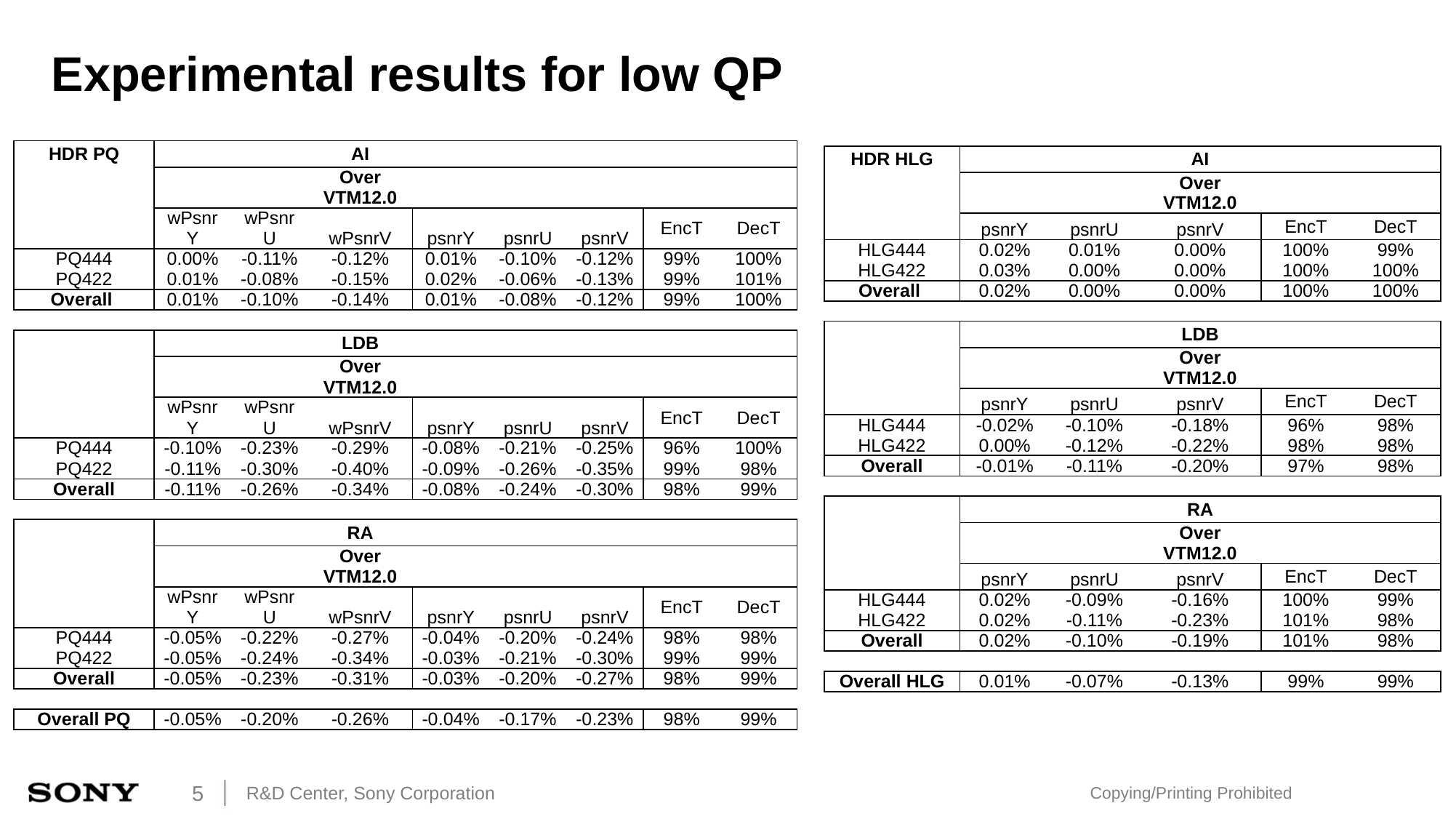

# Experimental results for low QP
| HDR PQ |  |  | AI |  |  |  |  |  |
| --- | --- | --- | --- | --- | --- | --- | --- | --- |
|  |  |  | Over VTM12.0 |  |  |  |  |  |
|  | wPsnrY | wPsnrU | wPsnrV | psnrY | psnrU | psnrV | EncT | DecT |
| PQ444 | 0.00% | -0.11% | -0.12% | 0.01% | -0.10% | -0.12% | 99% | 100% |
| PQ422 | 0.01% | -0.08% | -0.15% | 0.02% | -0.06% | -0.13% | 99% | 101% |
| Overall | 0.01% | -0.10% | -0.14% | 0.01% | -0.08% | -0.12% | 99% | 100% |
|  |  |  |  |  |  |  |  |  |
|  |  |  | LDB |  |  |  |  |  |
|  |  |  | Over VTM12.0 |  |  |  |  |  |
|  | wPsnrY | wPsnrU | wPsnrV | psnrY | psnrU | psnrV | EncT | DecT |
| PQ444 | -0.10% | -0.23% | -0.29% | -0.08% | -0.21% | -0.25% | 96% | 100% |
| PQ422 | -0.11% | -0.30% | -0.40% | -0.09% | -0.26% | -0.35% | 99% | 98% |
| Overall | -0.11% | -0.26% | -0.34% | -0.08% | -0.24% | -0.30% | 98% | 99% |
|  |  |  |  |  |  |  |  |  |
|  |  |  | RA |  |  |  |  |  |
|  |  |  | Over VTM12.0 |  |  |  |  |  |
|  | wPsnrY | wPsnrU | wPsnrV | psnrY | psnrU | psnrV | EncT | DecT |
| PQ444 | -0.05% | -0.22% | -0.27% | -0.04% | -0.20% | -0.24% | 98% | 98% |
| PQ422 | -0.05% | -0.24% | -0.34% | -0.03% | -0.21% | -0.30% | 99% | 99% |
| Overall | -0.05% | -0.23% | -0.31% | -0.03% | -0.20% | -0.27% | 98% | 99% |
|  |  |  |  |  |  |  |  |  |
| Overall PQ | -0.05% | -0.20% | -0.26% | -0.04% | -0.17% | -0.23% | 98% | 99% |
| HDR HLG |  |  | AI |  |  |
| --- | --- | --- | --- | --- | --- |
|  |  |  | Over VTM12.0 |  |  |
|  | psnrY | psnrU | psnrV | EncT | DecT |
| HLG444 | 0.02% | 0.01% | 0.00% | 100% | 99% |
| HLG422 | 0.03% | 0.00% | 0.00% | 100% | 100% |
| Overall | 0.02% | 0.00% | 0.00% | 100% | 100% |
|  |  |  |  |  |  |
|  |  |  | LDB |  |  |
|  |  |  | Over VTM12.0 |  |  |
|  | psnrY | psnrU | psnrV | EncT | DecT |
| HLG444 | -0.02% | -0.10% | -0.18% | 96% | 98% |
| HLG422 | 0.00% | -0.12% | -0.22% | 98% | 98% |
| Overall | -0.01% | -0.11% | -0.20% | 97% | 98% |
|  |  |  |  |  |  |
|  |  |  | RA |  |  |
|  |  |  | Over VTM12.0 |  |  |
|  | psnrY | psnrU | psnrV | EncT | DecT |
| HLG444 | 0.02% | -0.09% | -0.16% | 100% | 99% |
| HLG422 | 0.02% | -0.11% | -0.23% | 101% | 98% |
| Overall | 0.02% | -0.10% | -0.19% | 101% | 98% |
|  |  |  |  |  |  |
| Overall HLG | 0.01% | -0.07% | -0.13% | 99% | 99% |